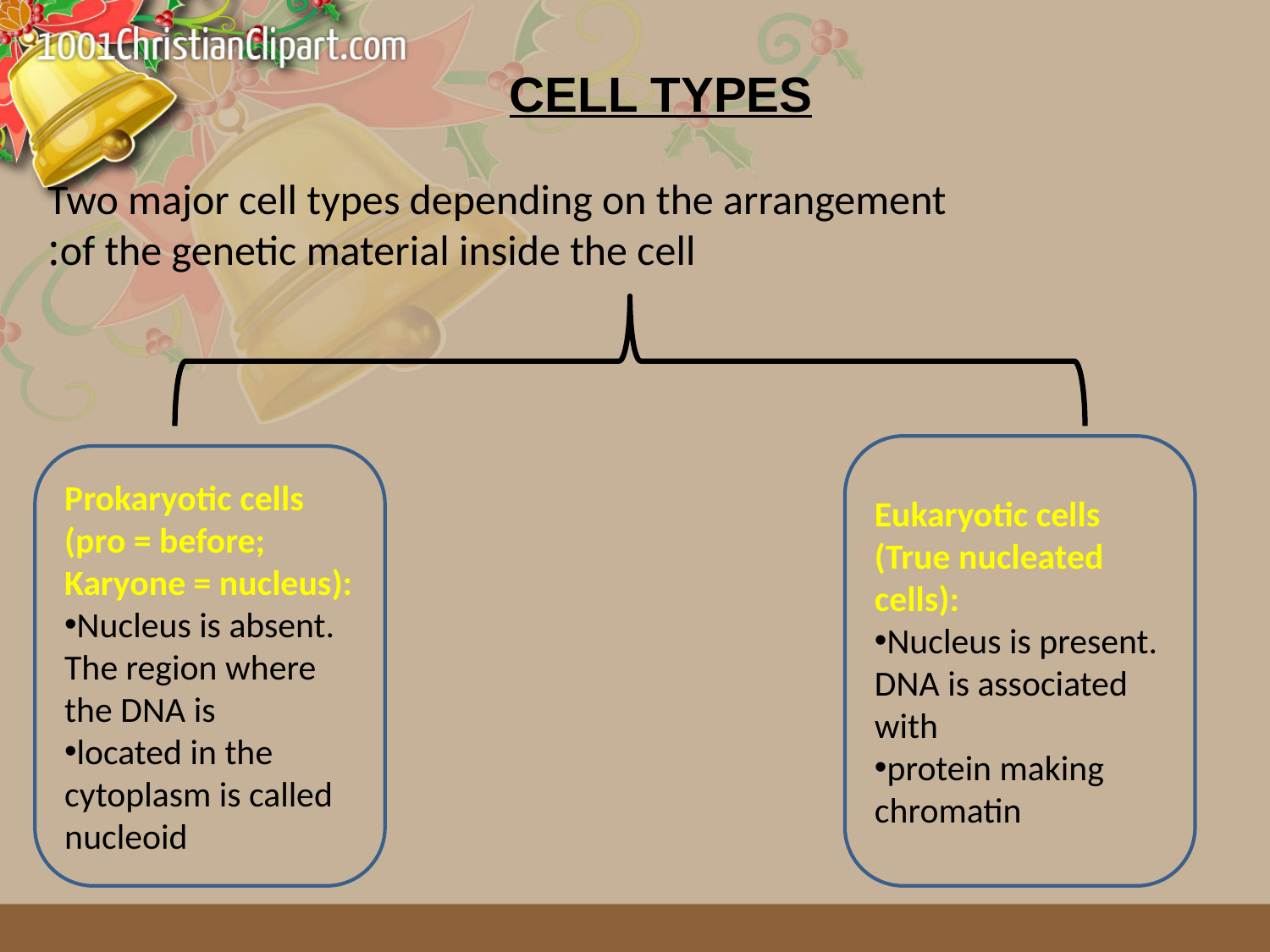

CELL TYPES
Two major cell types depending on the arrangement
of the genetic material inside the cell:
Eukaryotic cells (True nucleated cells):
Nucleus is present. DNA is associated with
protein making chromatin
Prokaryotic cells (pro = before; Karyone = nucleus):
Nucleus is absent. The region where the DNA is
located in the cytoplasm is called nucleoid